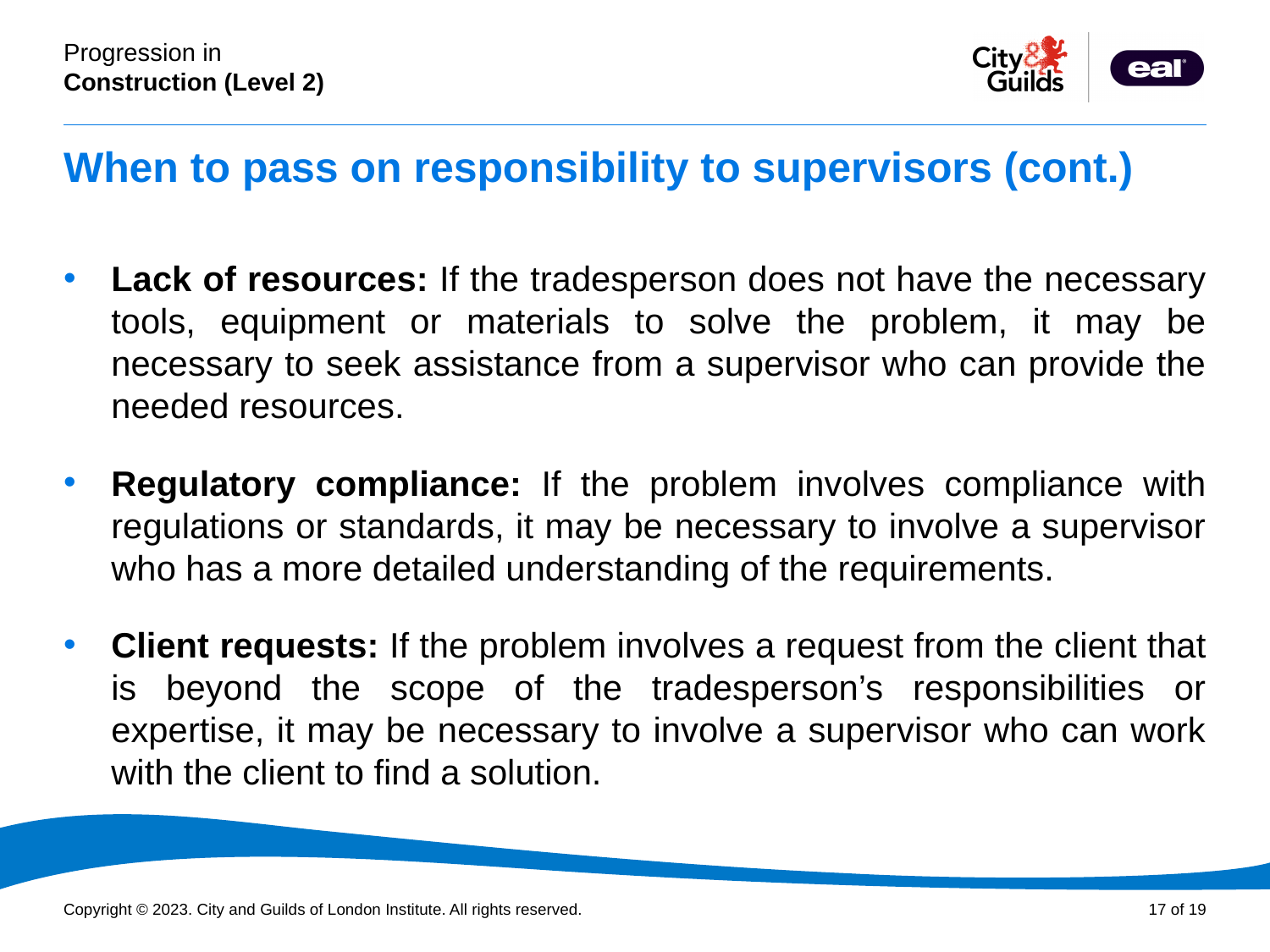

# When to pass on responsibility to supervisors (cont.)
Lack of resources: If the tradesperson does not have the necessary tools, equipment or materials to solve the problem, it may be necessary to seek assistance from a supervisor who can provide the needed resources.
Regulatory compliance: If the problem involves compliance with regulations or standards, it may be necessary to involve a supervisor who has a more detailed understanding of the requirements.
Client requests: If the problem involves a request from the client that is beyond the scope of the tradesperson’s responsibilities or expertise, it may be necessary to involve a supervisor who can work with the client to find a solution.